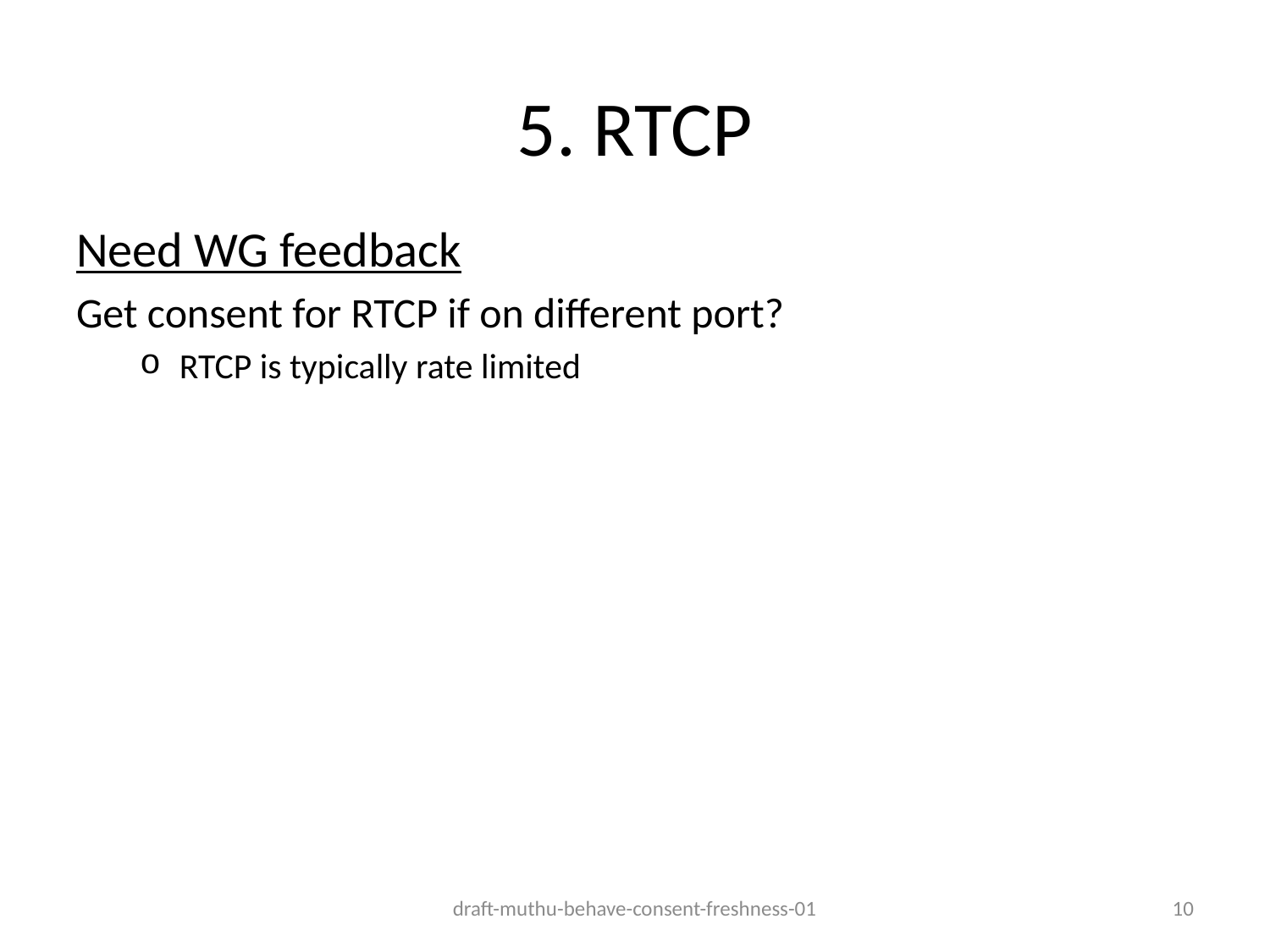

# 5. RTCP
Need WG feedback
Get consent for RTCP if on different port?
RTCP is typically rate limited

draft-muthu-behave-consent-freshness-01
10